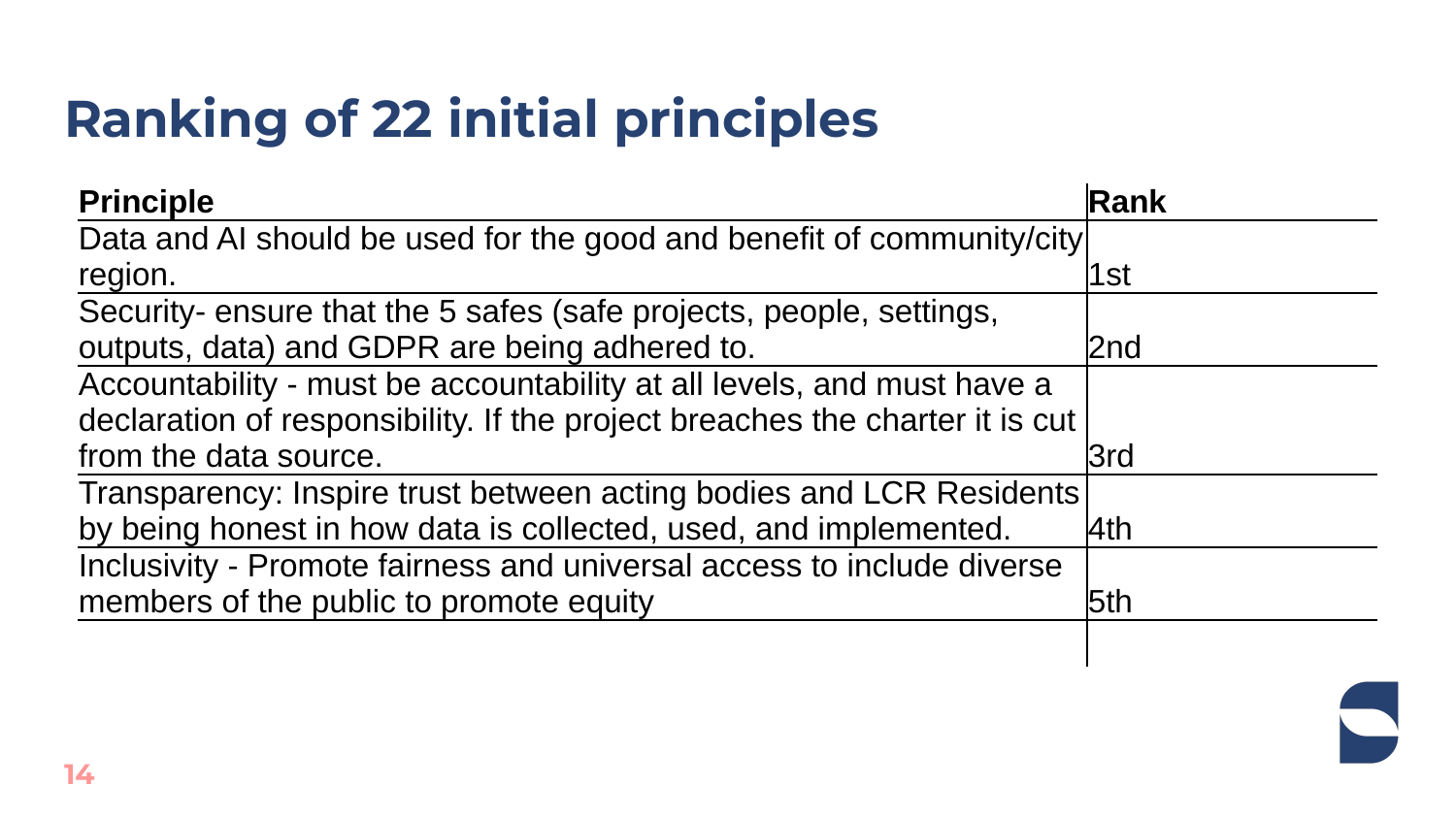

# Ranking of 22 initial principles
| Principle | Rank |
| --- | --- |
| Data and AI should be used for the good and benefit of community/city region. | 1st |
| Security- ensure that the 5 safes (safe projects, people, settings, outputs, data) and GDPR are being adhered to. | 2nd |
| Accountability - must be accountability at all levels, and must have a declaration of responsibility. If the project breaches the charter it is cut from the data source. | 3rd |
| Transparency: Inspire trust between acting bodies and LCR Residents by being honest in how data is collected, used, and implemented. | 4th |
| Inclusivity - Promote fairness and universal access to include diverse members of the public to promote equity | 5th |
|  |  |
14